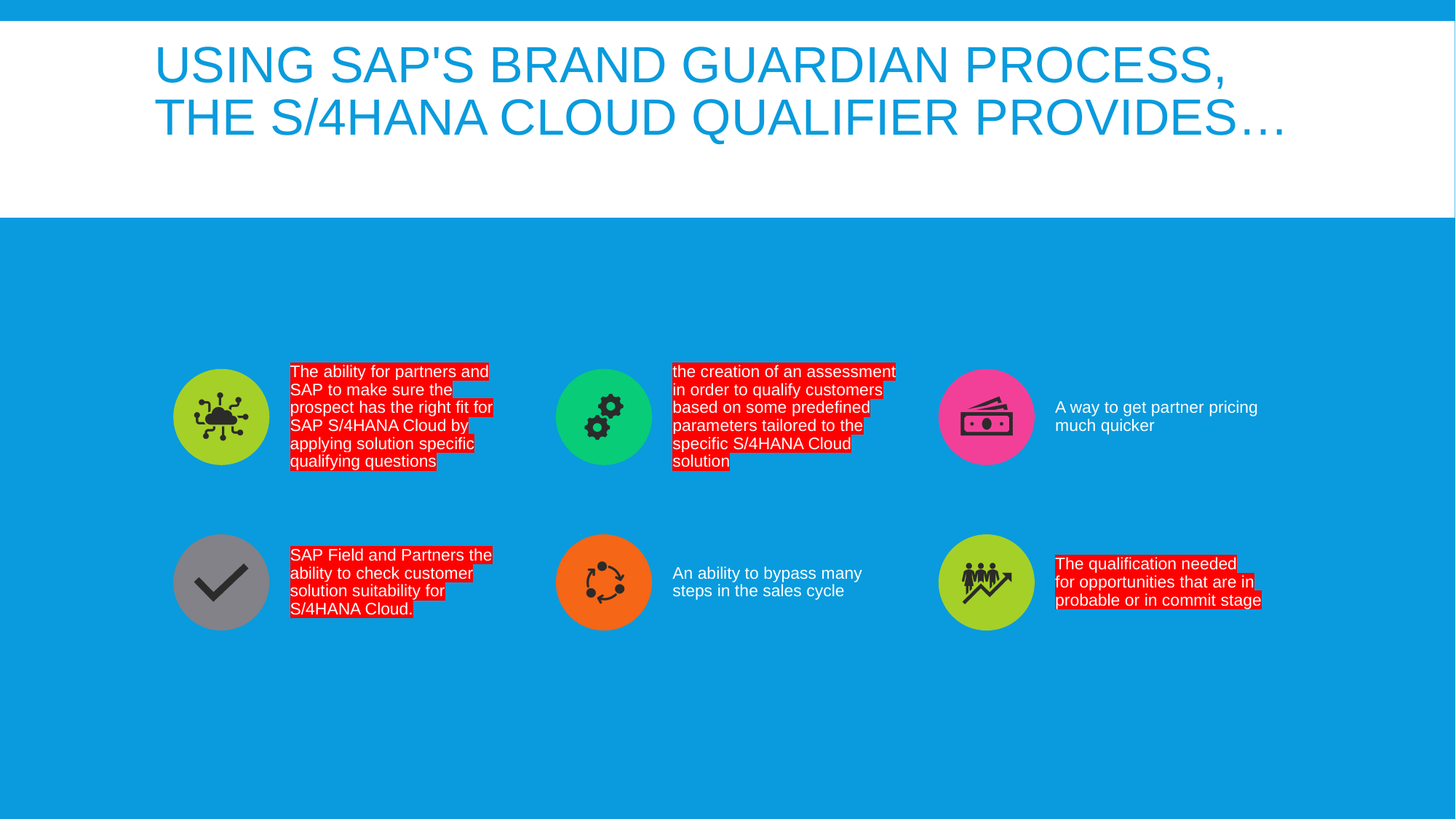

# Using SAP's Brand Guardian Process, the S/4HANA Cloud Qualifier provides…
The ability for partners and SAP to make sure the prospect has the right fit for SAP S/4HANA Cloud by applying solution specific qualifying questions
the creation of an assessment in order to qualify customers based on some predefined parameters tailored to the specific S/4HANA Cloud solution
A way to get partner pricing much quicker
SAP Field and Partners the ability to check customer solution suitability for S/4HANA Cloud.
An ability to bypass many steps in the sales cycle
The qualification needed for opportunities that are in probable or in commit stage